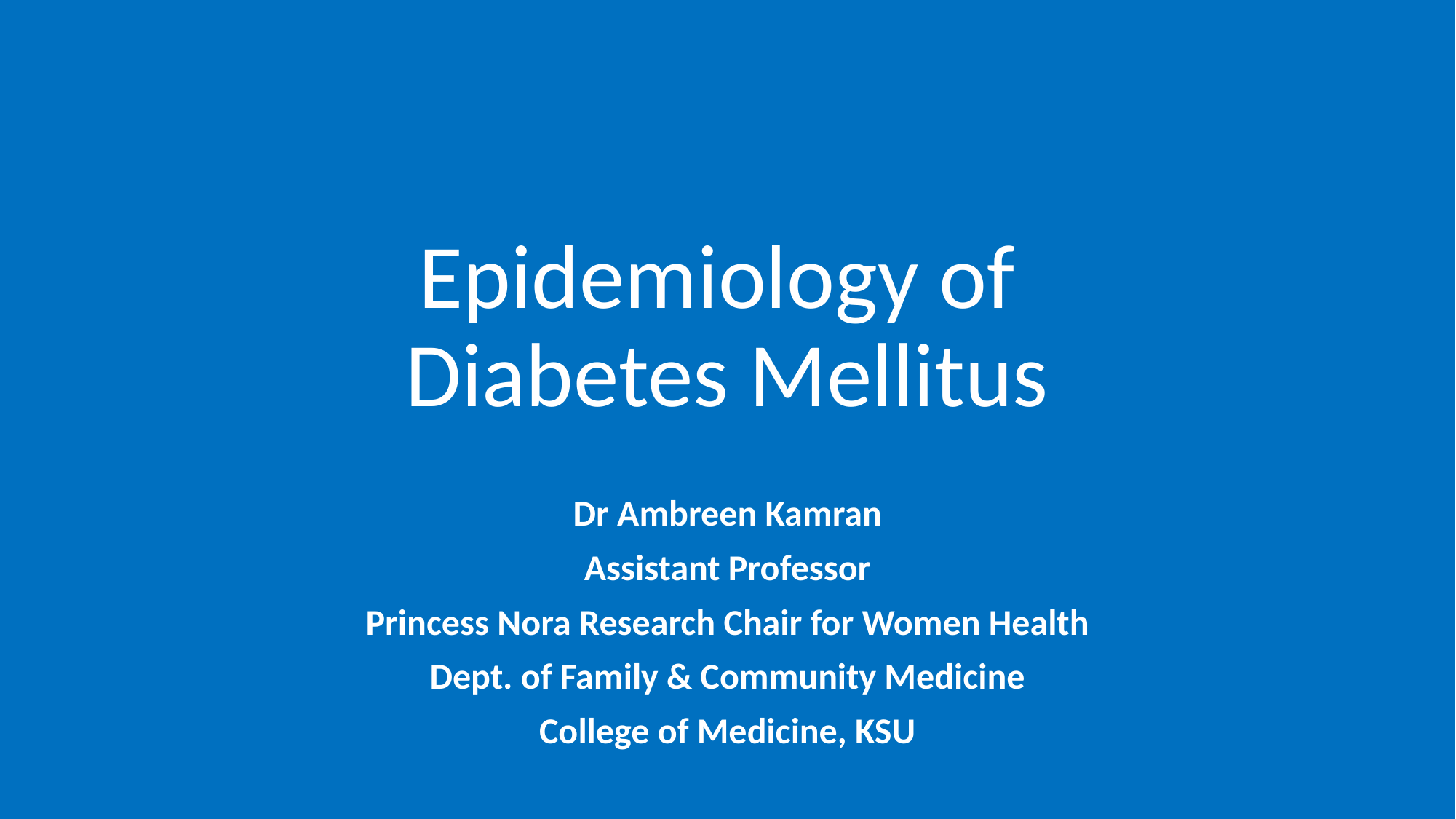

# Epidemiology of Diabetes Mellitus

Dr Ambreen Kamran
Assistant Professor
Princess Nora Research Chair for Women Health
Dept. of Family & Community Medicine
College of Medicine, KSU